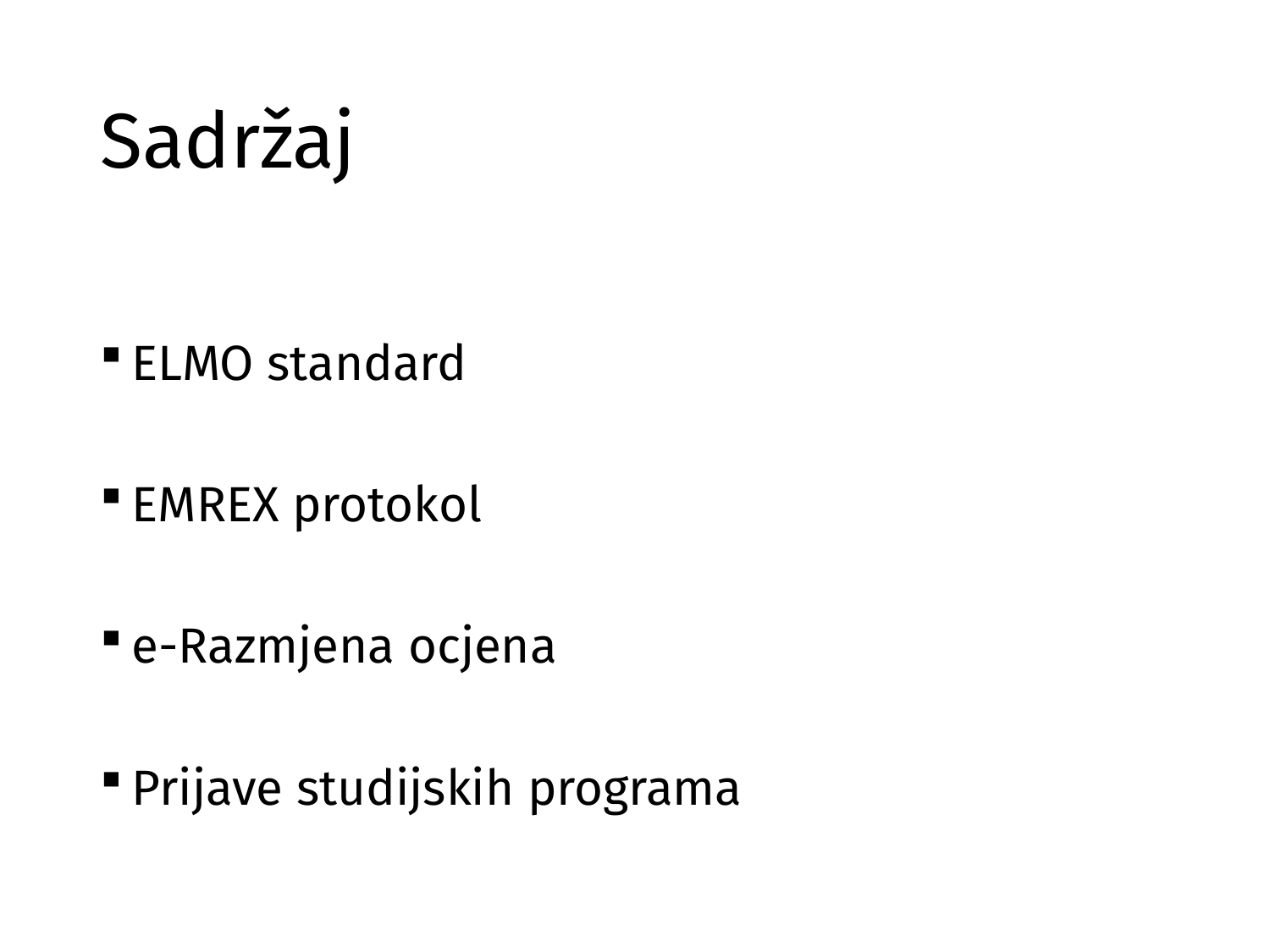

# Sadržaj
ELMO standard

EMREX protokol

e-Razmjena ocjena

Prijave studijskih programa